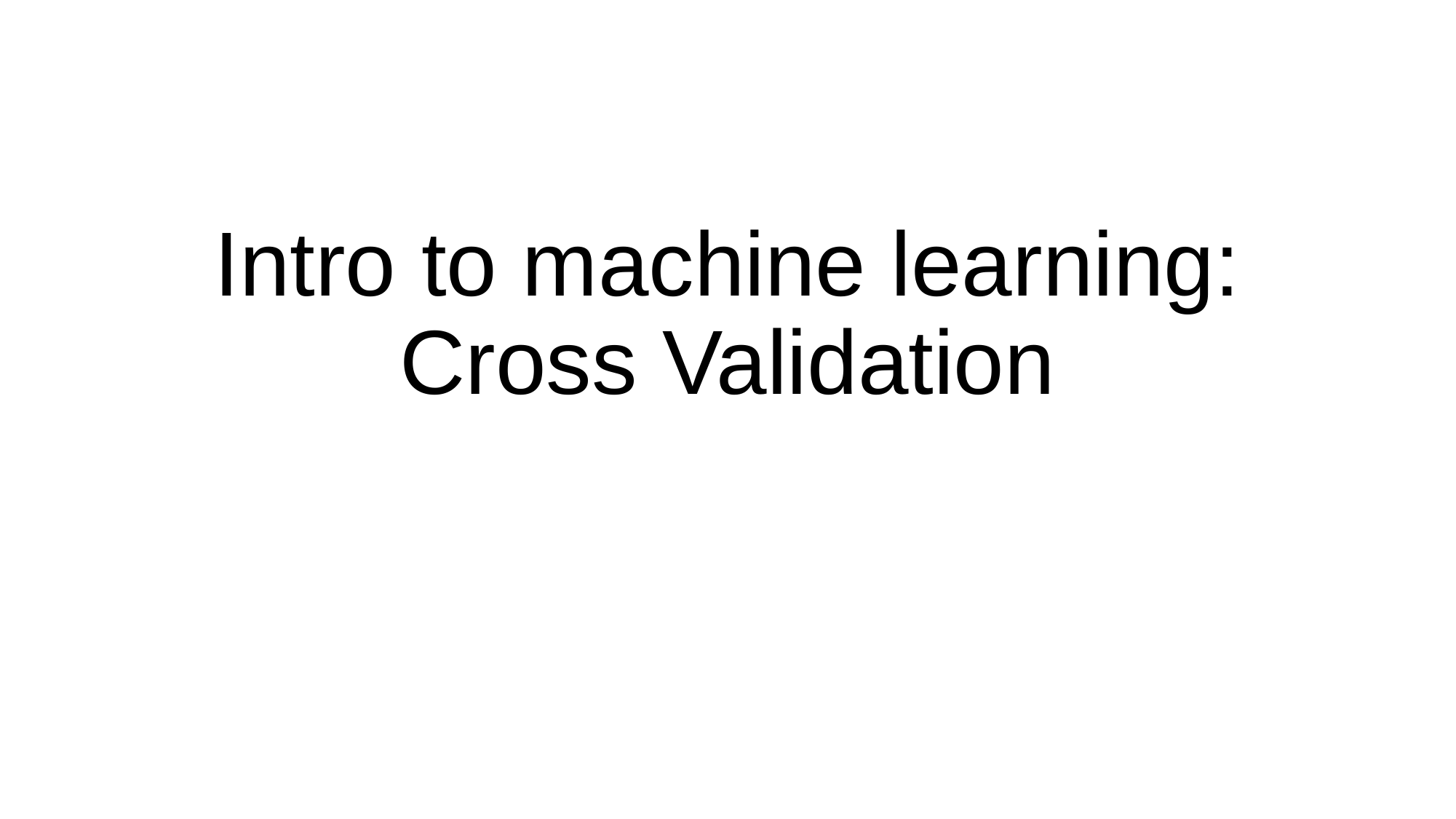

# Intro to machine learning: Cross Validation